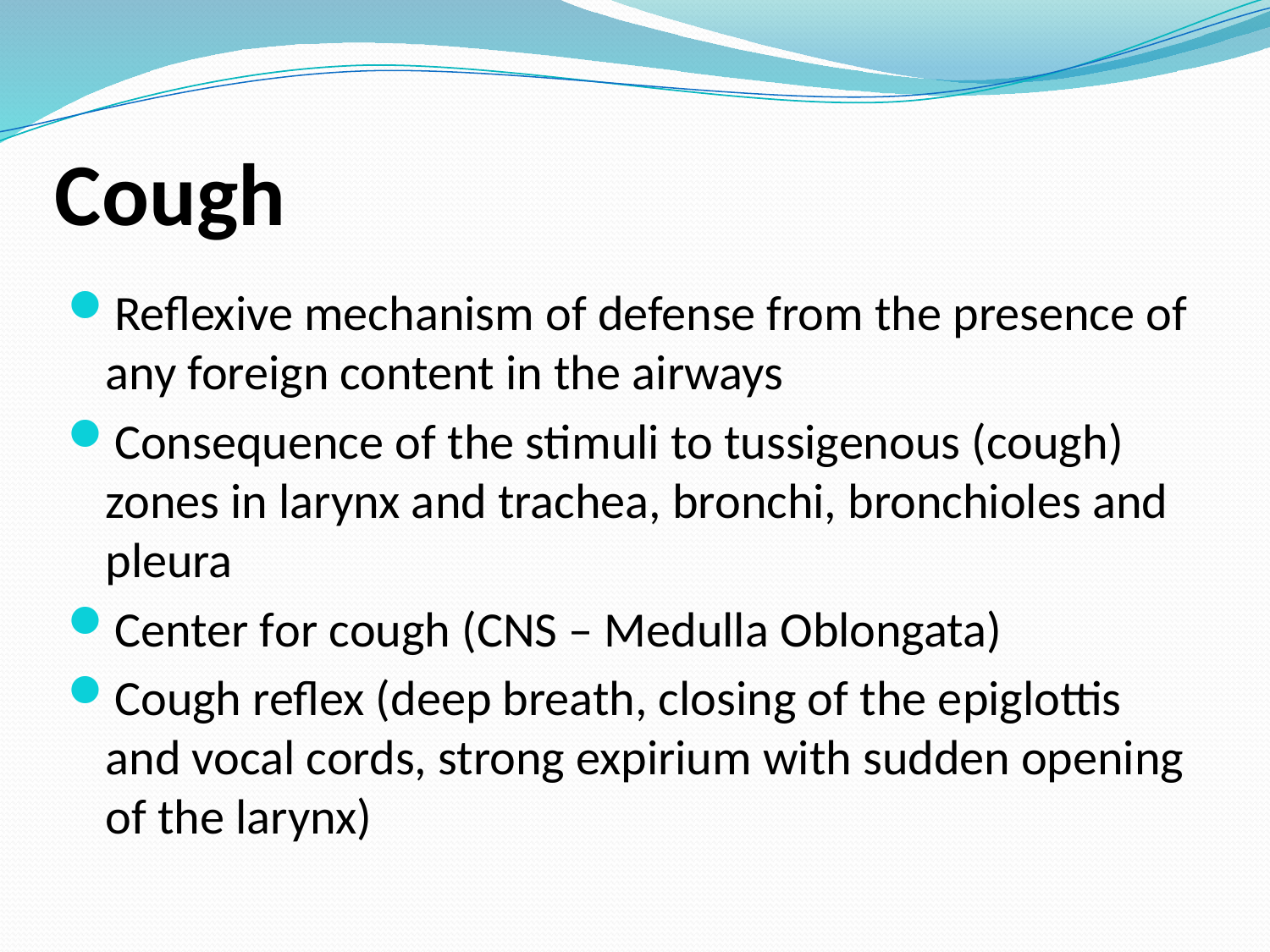

# Cough
Reflexive mechanism of defense from the presence of any foreign content in the airways
Consequence of the stimuli to tussigenous (cough) zones in larynx and trachea, bronchi, bronchioles and pleura
Center for cough (CNS – Medulla Oblongata)
Cough reflex (deep breath, closing of the epiglottis and vocal cords, strong expirium with sudden opening of the larynx)